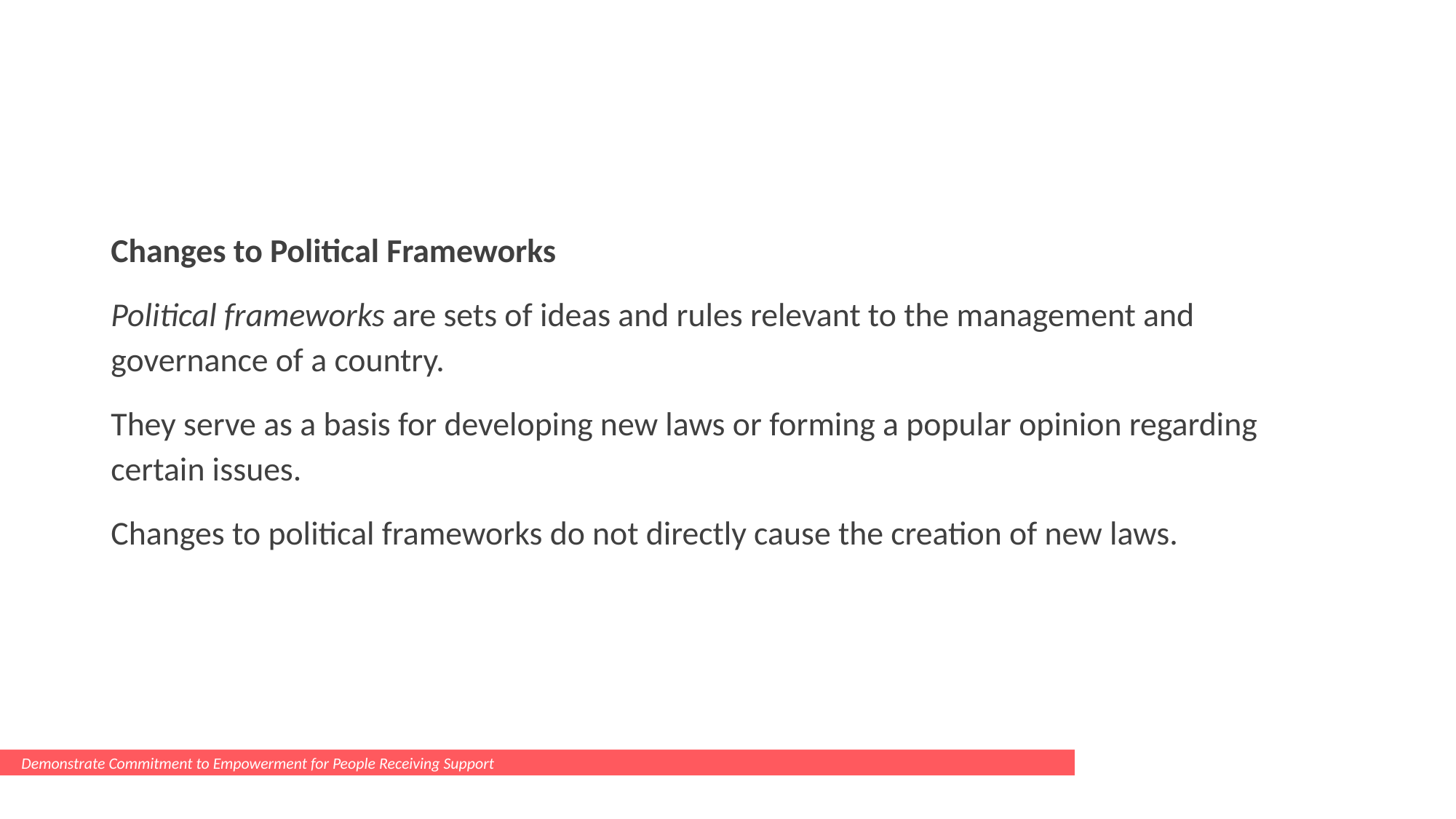

#
Changes to Political Frameworks
Political frameworks are sets of ideas and rules relevant to the management and governance of a country.
They serve as a basis for developing new laws or forming a popular opinion regarding certain issues.
Changes to political frameworks do not directly cause the creation of new laws.
Demonstrate Commitment to Empowerment for People Receiving Support